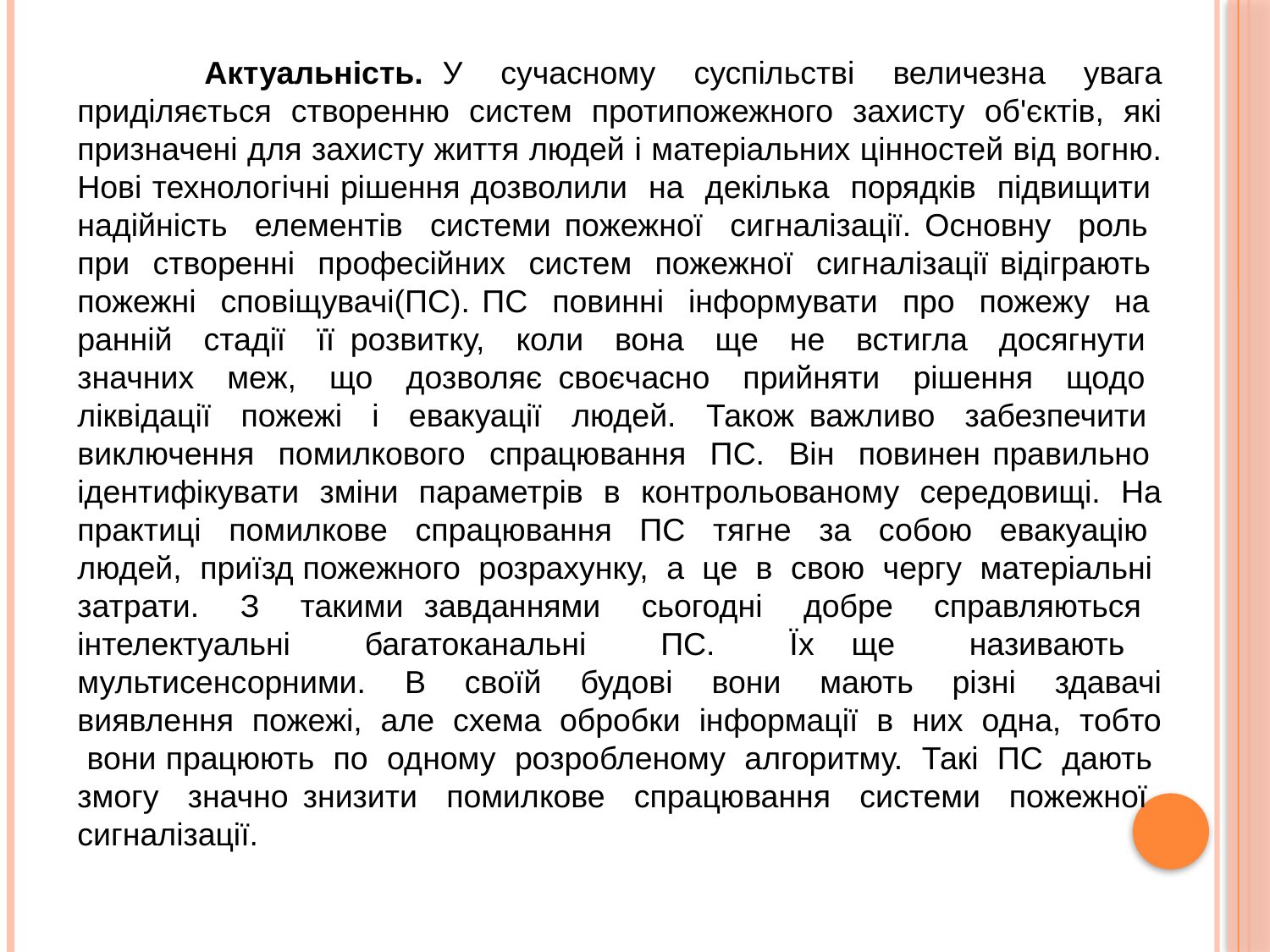

Актуальність. У  сучасному  суспільстві  величезна  увага приділяється  створенню  систем  протипожежного  захисту  об'єктів,  які призначені для захисту життя людей і матеріальних цінностей від вогню. Нові технологічні рішення дозволили  на  декілька  порядків  підвищити  надійність  елементів  системи пожежної  сигналізації. Основну  роль  при  створенні  професійних  систем  пожежної  сигналізації відіграють  пожежні  сповіщувачі(ПС). ПС  повинні  інформувати  про  пожежу  на  ранній  стадії  її розвитку,  коли  вона  ще  не  встигла  досягнути  значних  меж,  що  дозволяє своєчасно  прийняти  рішення  щодо  ліквідації  пожежі  і  евакуації  людей.  Також важливо  забезпечити  виключення  помилкового  спрацювання  ПС.  Він  повинен правильно  ідентифікувати  зміни  параметрів  в  контрольованому  середовищі.  На практиці  помилкове  спрацювання  ПС  тягне  за  собою  евакуацію  людей,  приїзд пожежного  розрахунку,  а  це  в  свою  чергу  матеріальні  затрати.  З  такими завданнями  сьогодні  добре  справляються  інтелектуальні  багатоканальні  ПС.  Їх ще  називають  мультисенсорними.  В  своїй  будові  вони  мають  різні  здавачі виявлення  пожежі,  але  схема  обробки  інформації  в  них  одна,  тобто  вони працюють  по  одному  розробленому  алгоритму.  Такі  ПС  дають  змогу  значно знизити  помилкове  спрацювання  системи  пожежної  сигналізації.